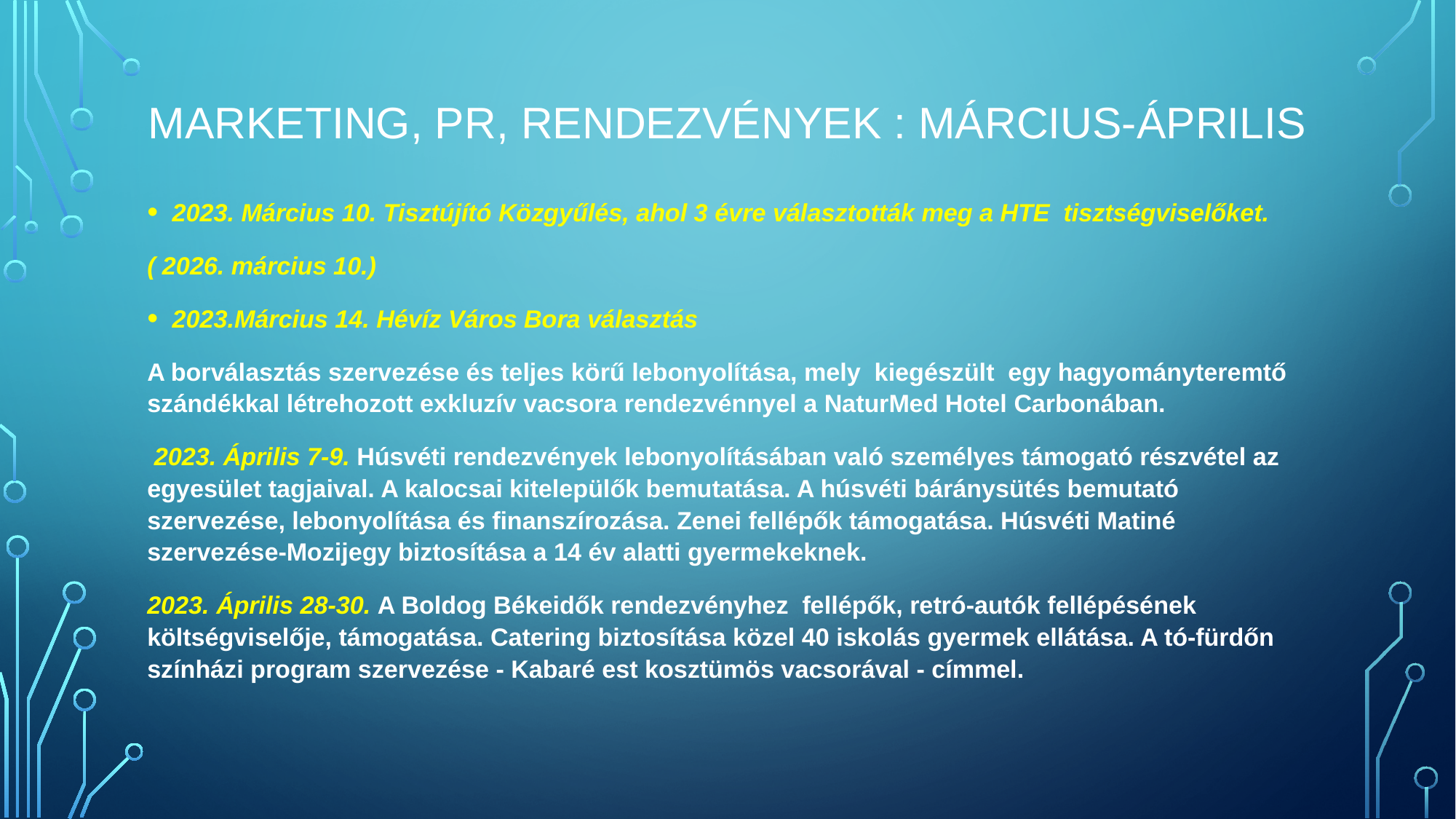

# Marketing, PR, Rendezvények : Március-Április
2023. Március 10. Tisztújító Közgyűlés, ahol 3 évre választották meg a HTE  tisztségviselőket.
( 2026. március 10.)
2023.Március 14. Hévíz Város Bora választás
A borválasztás szervezése és teljes körű lebonyolítása, mely  kiegészült  egy hagyományteremtő szándékkal létrehozott exkluzív vacsora rendezvénnyel a NaturMed Hotel Carbonában.
 2023. Április 7-9. Húsvéti rendezvények lebonyolításában való személyes támogató részvétel az egyesület tagjaival. A kalocsai kitelepülők bemutatása. A húsvéti báránysütés bemutató szervezése, lebonyolítása és finanszírozása. Zenei fellépők támogatása. Húsvéti Matiné szervezése-Mozijegy biztosítása a 14 év alatti gyermekeknek.
2023. Április 28-30. A Boldog Békeidők rendezvényhez  fellépők, retró-autók fellépésének költségviselője, támogatása. Catering biztosítása közel 40 iskolás gyermek ellátása. A tó-fürdőn színházi program szervezése - Kabaré est kosztümös vacsorával - címmel.